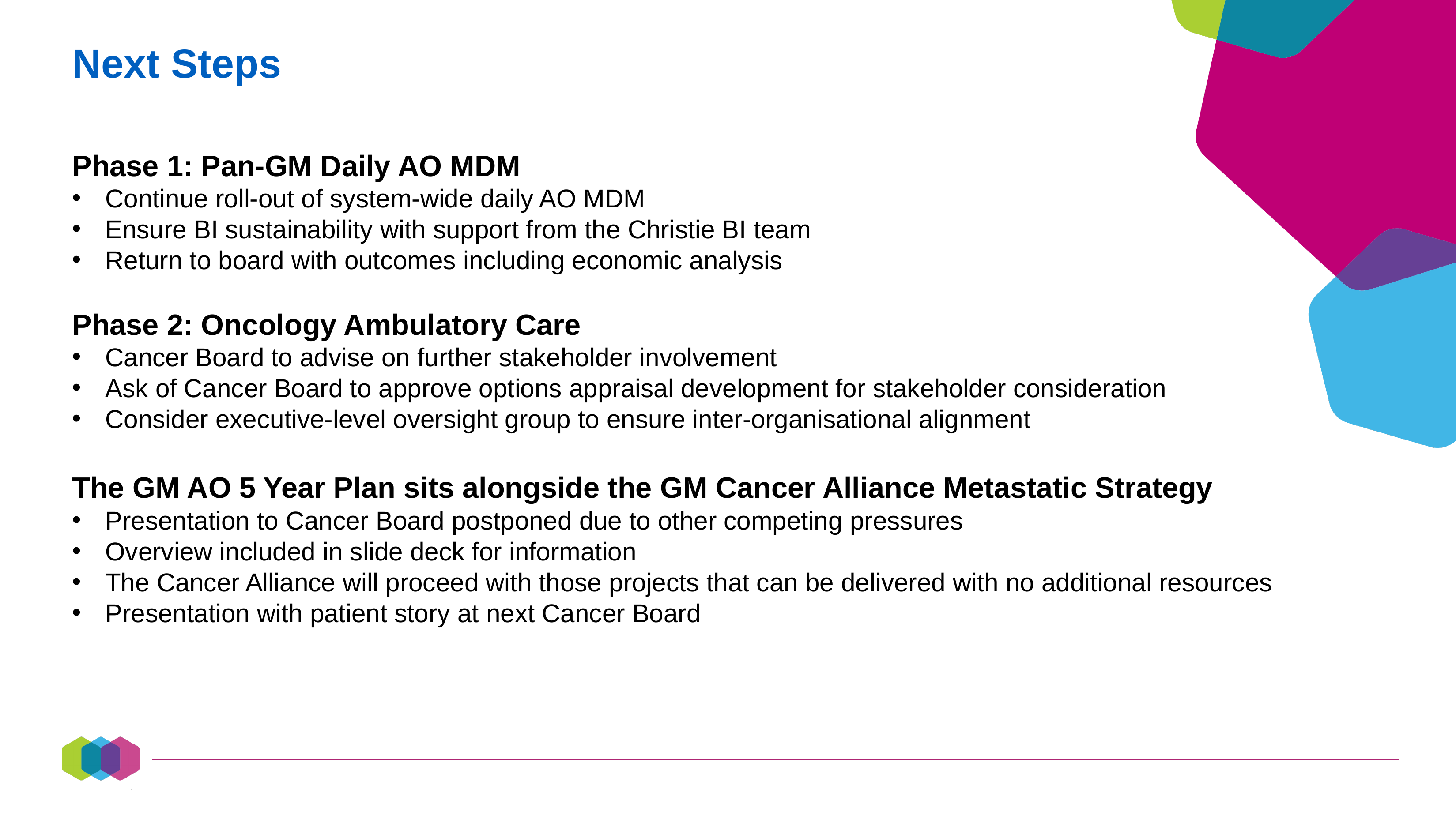

Next Steps

Phase 1: Pan-GM Daily AO MDM
Continue roll-out of system-wide daily AO MDM
Ensure BI sustainability with support from the Christie BI team
Return to board with outcomes including economic analysis

Phase 2: Oncology Ambulatory Care
Cancer Board to advise on further stakeholder involvement
Ask of Cancer Board to approve options appraisal development for stakeholder consideration
Consider executive-level oversight group to ensure inter-organisational alignment

The GM AO 5 Year Plan sits alongside the GM Cancer Alliance Metastatic Strategy
Presentation to Cancer Board postponed due to other competing pressures
Overview included in slide deck for information
The Cancer Alliance will proceed with those projects that can be delivered with no additional resources
Presentation with patient story at next Cancer Board